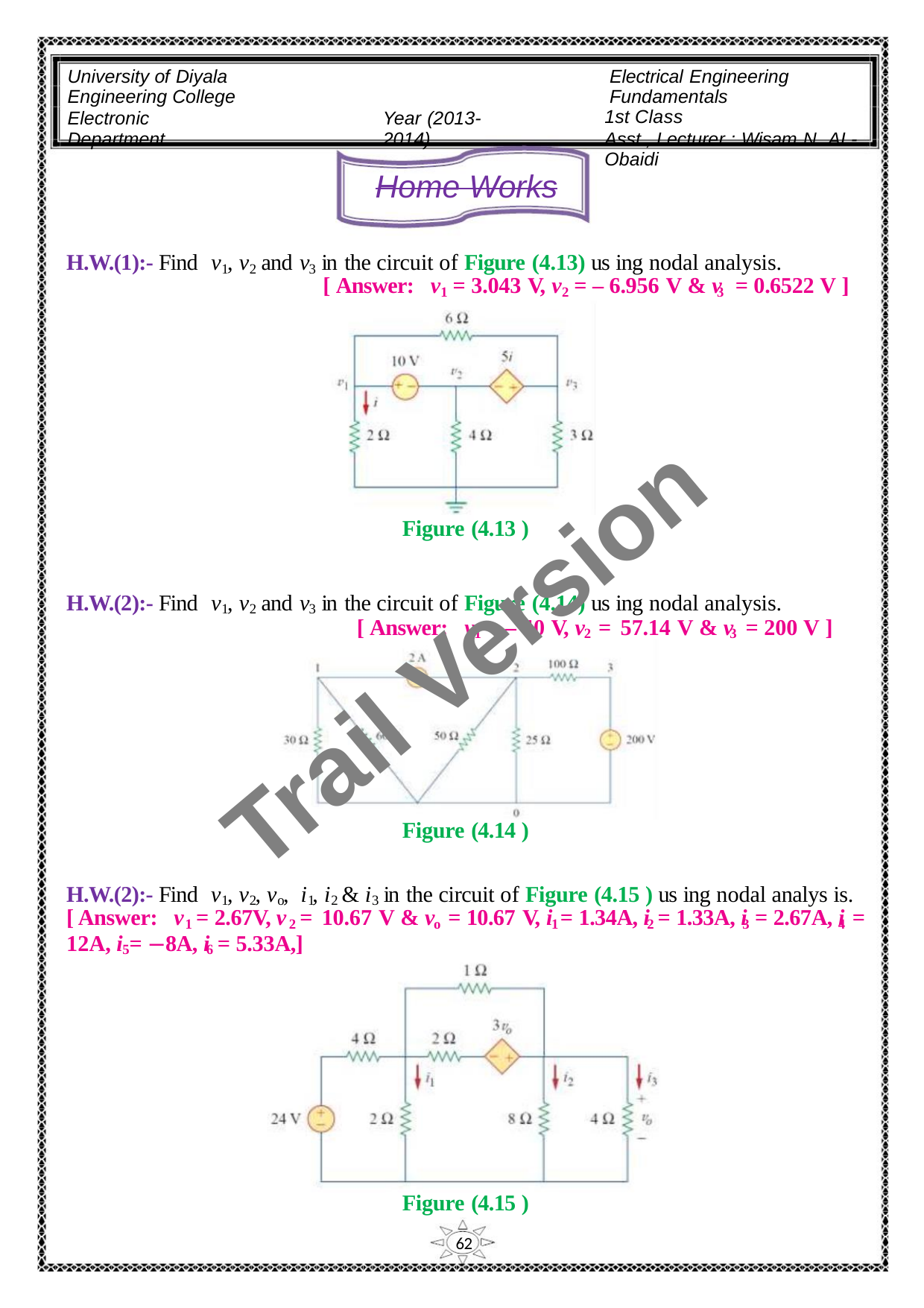

University of Diyala
Engineering College
Electronic Department
Electrical Engineering Fundamentals
1st Class
Asst., Lecturer : Wisam N. AL-Obaidi
Year (2013-2014)
Home Works
H.W.(1):- Find v , v and v in the circuit of Figure (4.13) us ing nodal analysis.
1
2
3
[ Answer: v = 3.043 V, v = – 6.956 V & v = 0.6522 V ]
1
2
3
Figure (4.13 )
Trail Version
Trail Version
Trail Version
Trail Version
Trail Version
Trail Version
Trail Version
Trail Version
Trail Version
Trail Version
Trail Version
Trail Version
Trail Version
H.W.(2):- Find v , v and v in the circuit of Figure (4.14) us ing nodal analysis.
1
2
3
[ Answer: v = – 40 V, v = 57.14 V & v = 200 V ]
1
2
3
Figure (4.14 )
H.W.(2):- Find v , v , v , i , i & i in the circuit of Figure (4.15 ) us ing nodal analys is.
1
2
o
1
2
3
[ Answer: v = 2.67V, v = 10.67 V & v = 10.67 V, i = 1.34A, i = 1.33A, i = 2.67A, i =
1
2
o
1
2
3
4
12A, i = −8A, i = 5.33A,]
5
6
Figure (4.15 )
62